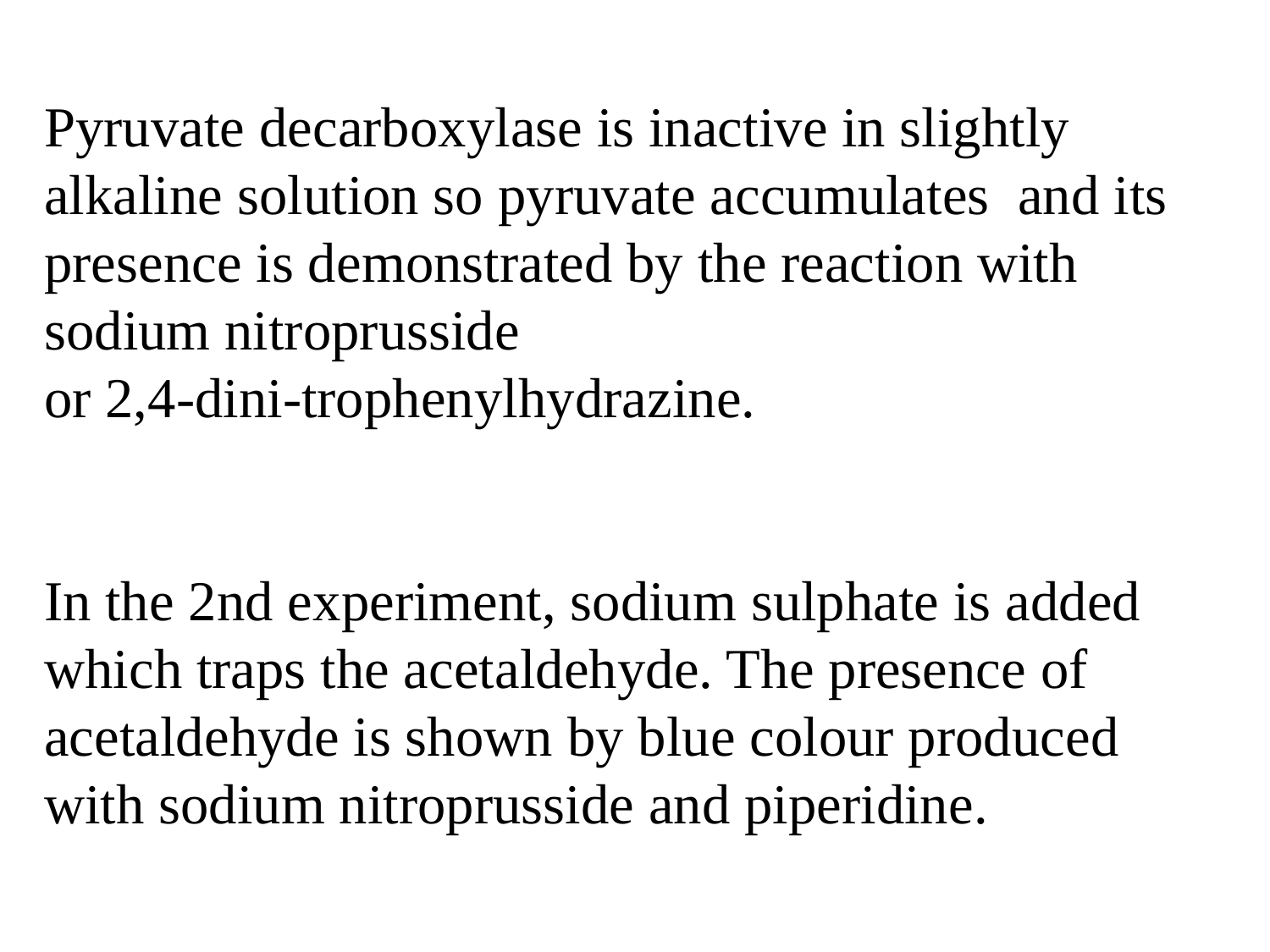

Pyruvate decarboxylase is inactive in slightly alkaline solution so pyruvate accumulates  and its presence is demonstrated by the reaction with sodium nitroprusside
or 2,4-dini-trophenylhydrazine.

In the 2nd experiment, sodium sulphate is added which traps the acetaldehyde. The presence of acetaldehyde is shown by blue colour produced with sodium nitroprusside and piperidine.